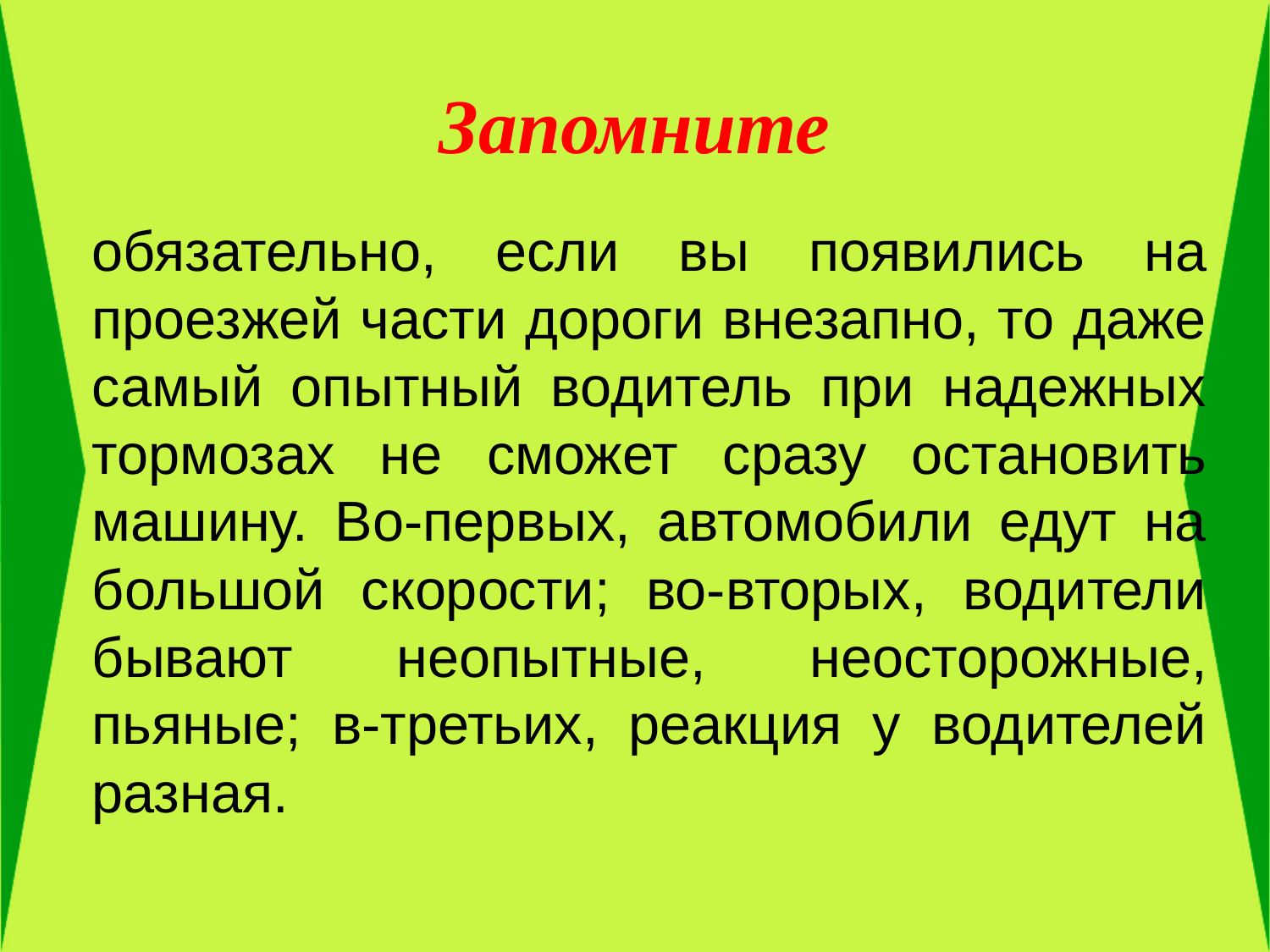

# Запомните
обязательно, если вы появились на проезжей части дороги внезапно, то даже самый опытный водитель при надежных тормозах не сможет сразу остановить машину. Во-первых, автомобили едут на большой скорости; во-вторых, водители бывают неопытные, неосторожные, пьяные; в-третьих, реакция у водителей разная.